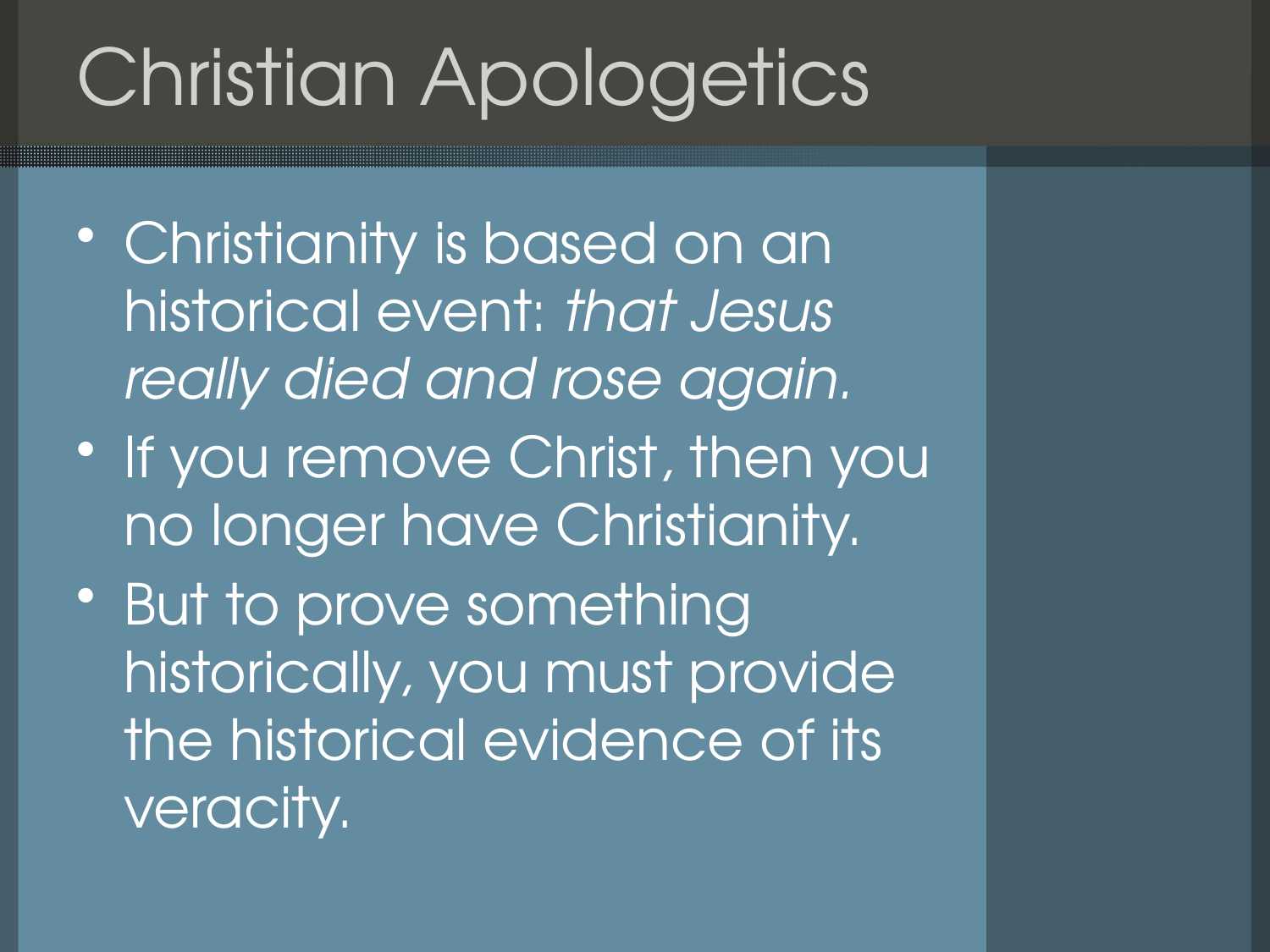

# Christian Apologetics
Christianity is based on an historical event: that Jesus really died and rose again.
If you remove Christ, then you no longer have Christianity.
But to prove something historically, you must provide the historical evidence of its veracity.